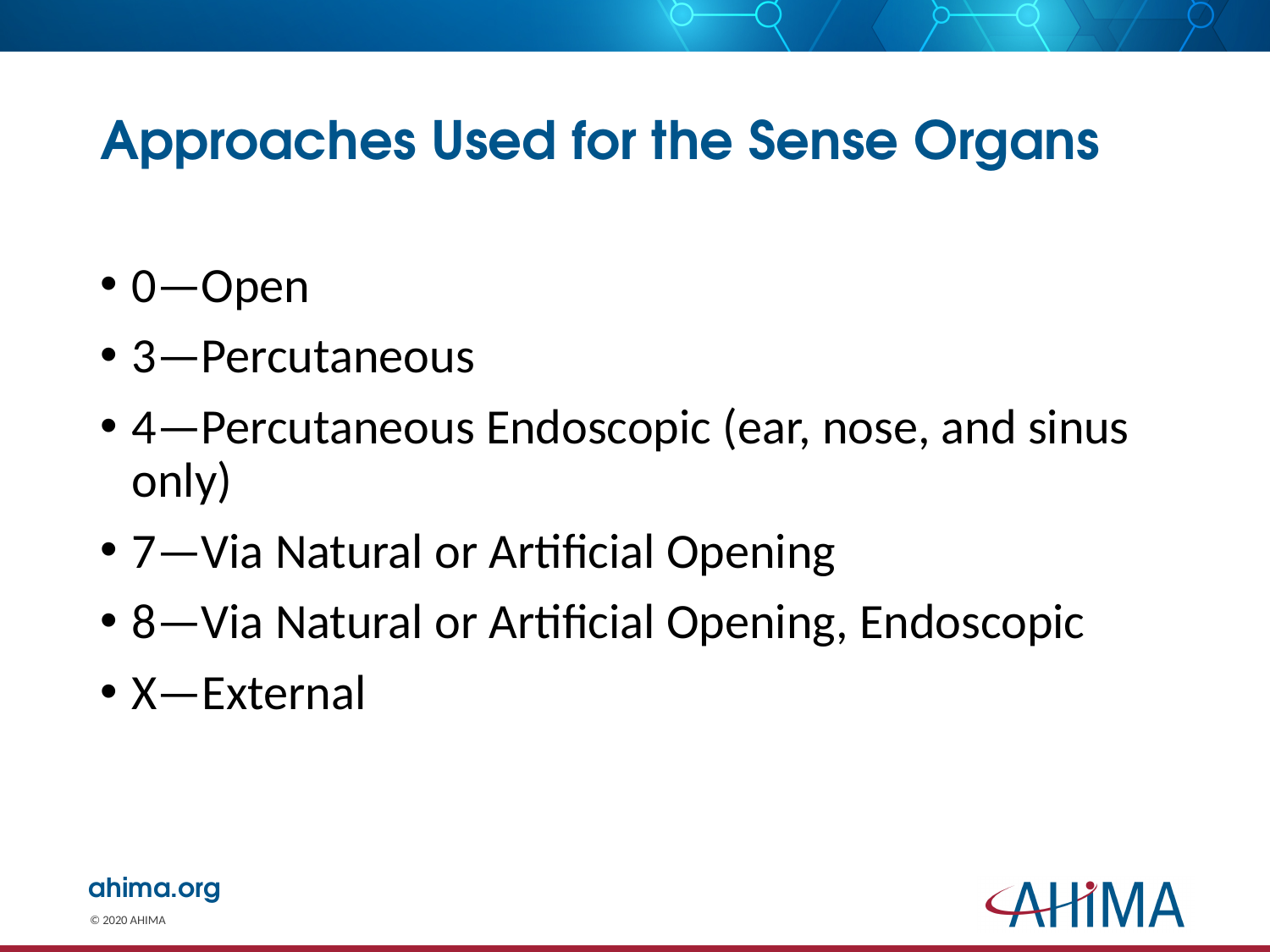

# Approaches Used for the Sense Organs
0—Open
3—Percutaneous
4—Percutaneous Endoscopic (ear, nose, and sinus only)
7—Via Natural or Artificial Opening
8—Via Natural or Artificial Opening, Endoscopic
X—External